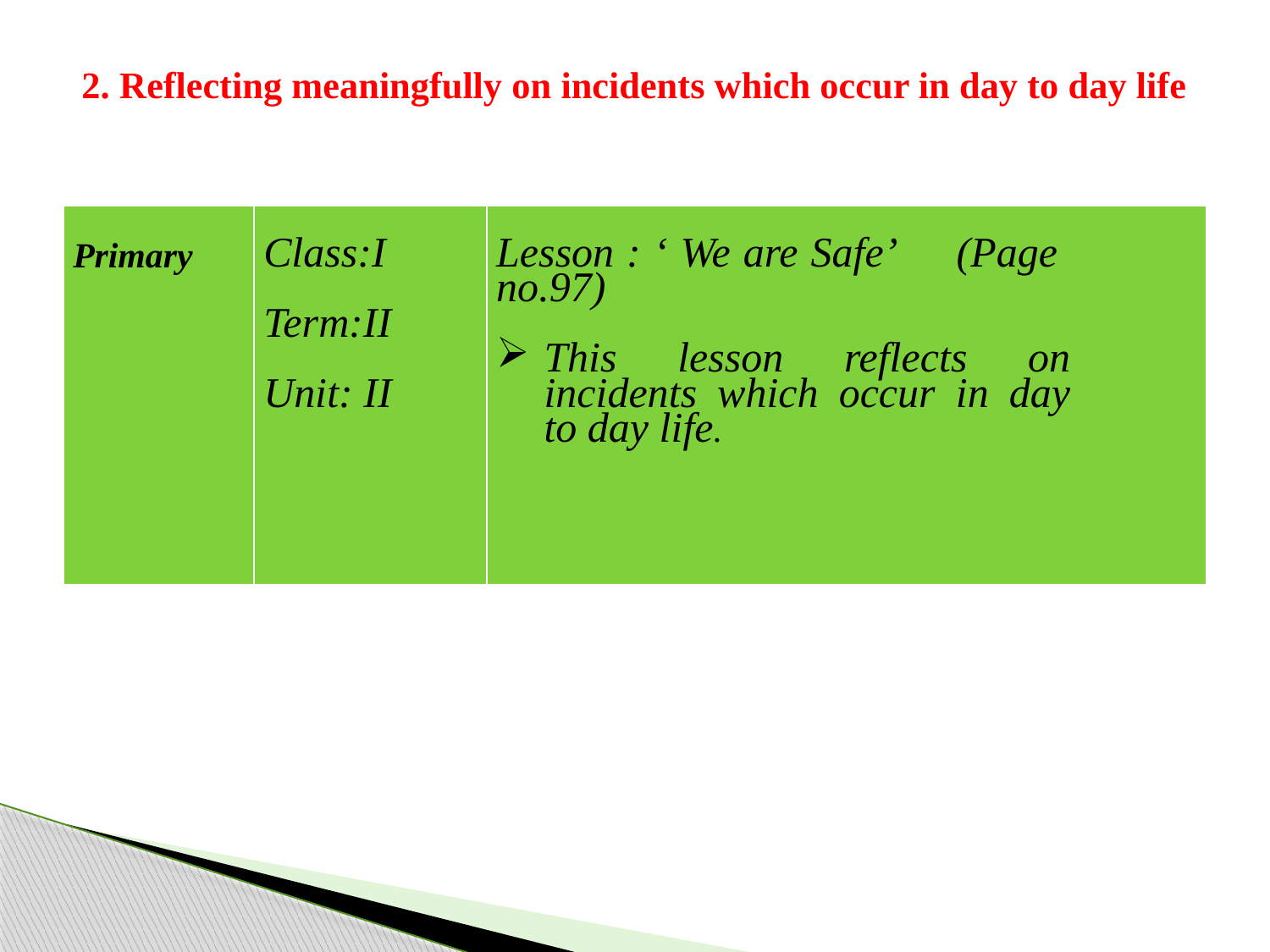

# 2. Reflecting meaningfully on incidents which occur in day to day life
| Primary | Class:I Term:II Unit: II | Lesson : ‘ We are Safe’ (Page no.97) This lesson reflects on incidents which occur in day to day life. |
| --- | --- | --- |